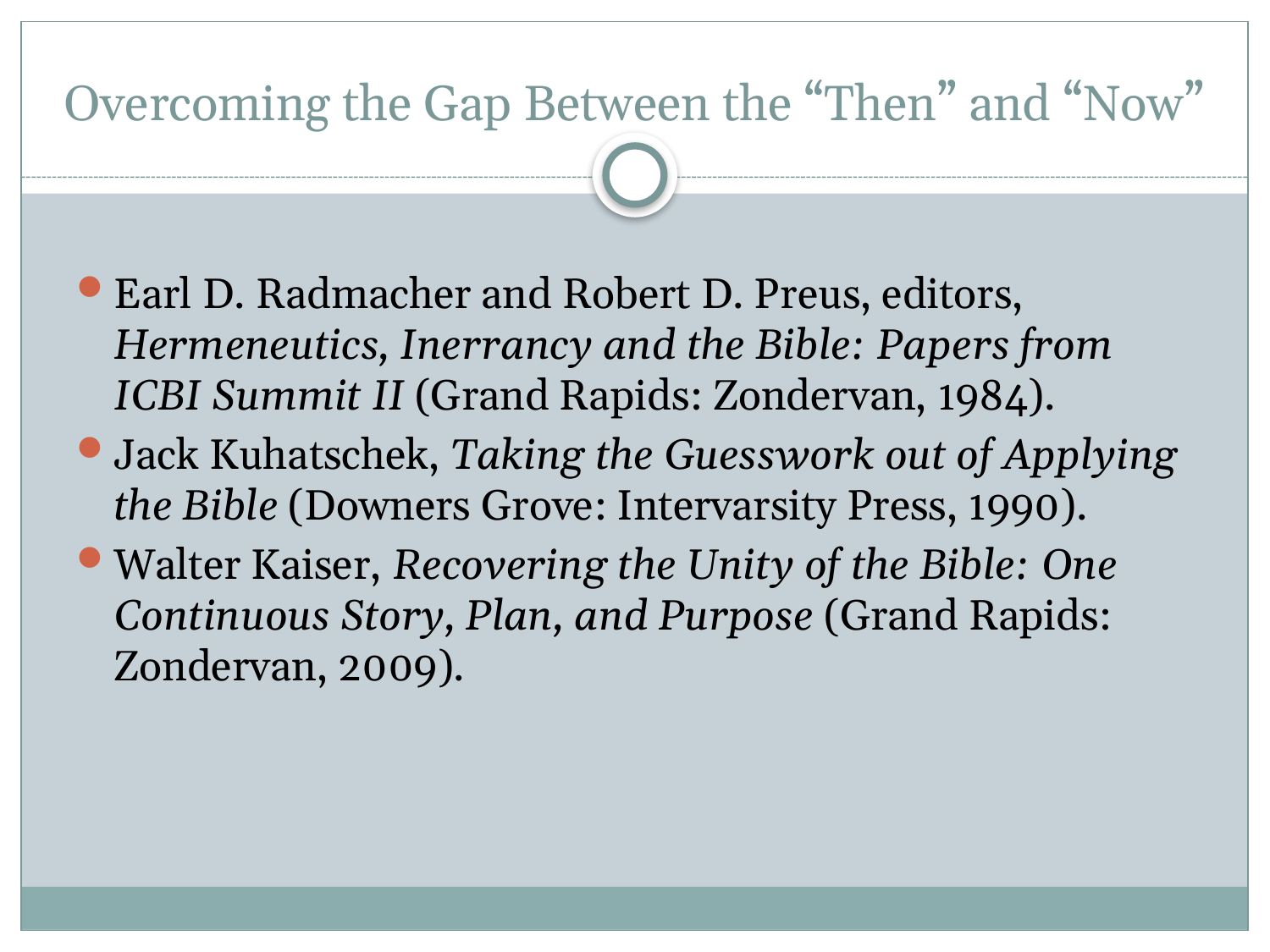

# Overcoming the Gap Between the “Then” and “Now”
Earl D. Radmacher and Robert D. Preus, editors, Hermeneutics, Inerrancy and the Bible: Papers from ICBI Summit II (Grand Rapids: Zondervan, 1984).
Jack Kuhatschek, Taking the Guesswork out of Applying the Bible (Downers Grove: Intervarsity Press, 1990).
Walter Kaiser, Recovering the Unity of the Bible: One Continuous Story, Plan, and Purpose (Grand Rapids: Zondervan, 2009).